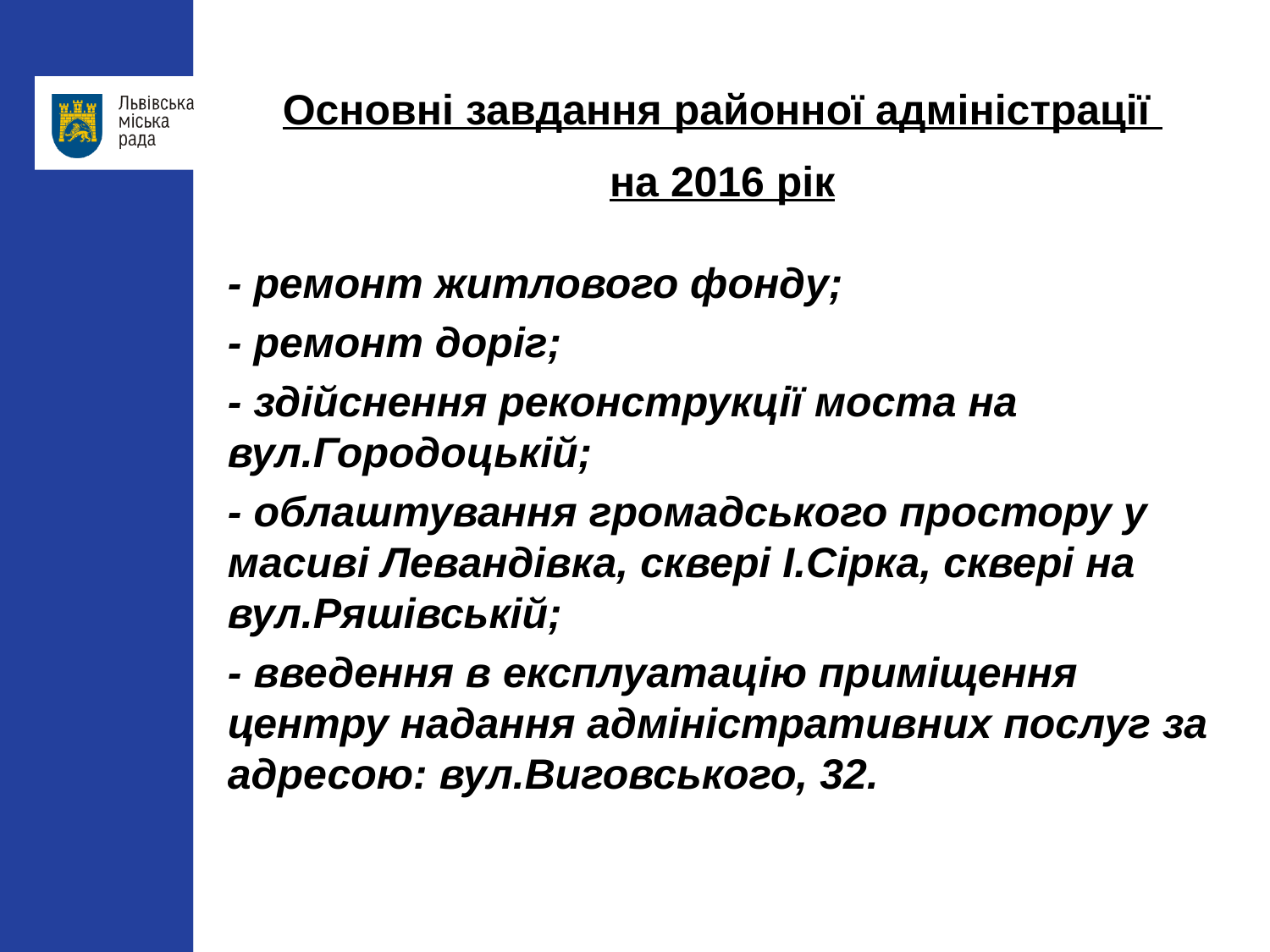

Основні завдання районної адміністрації
на 2016 рік

- ремонт житлового фонду;
- ремонт доріг;
- здійснення реконструкції моста на вул.Городоцькій;
- облаштування громадського простору у масиві Левандівка, сквері І.Сірка, сквері на вул.Ряшівській;
- введення в експлуатацію приміщення центру надання адміністративних послуг за адресою: вул.Виговського, 32.